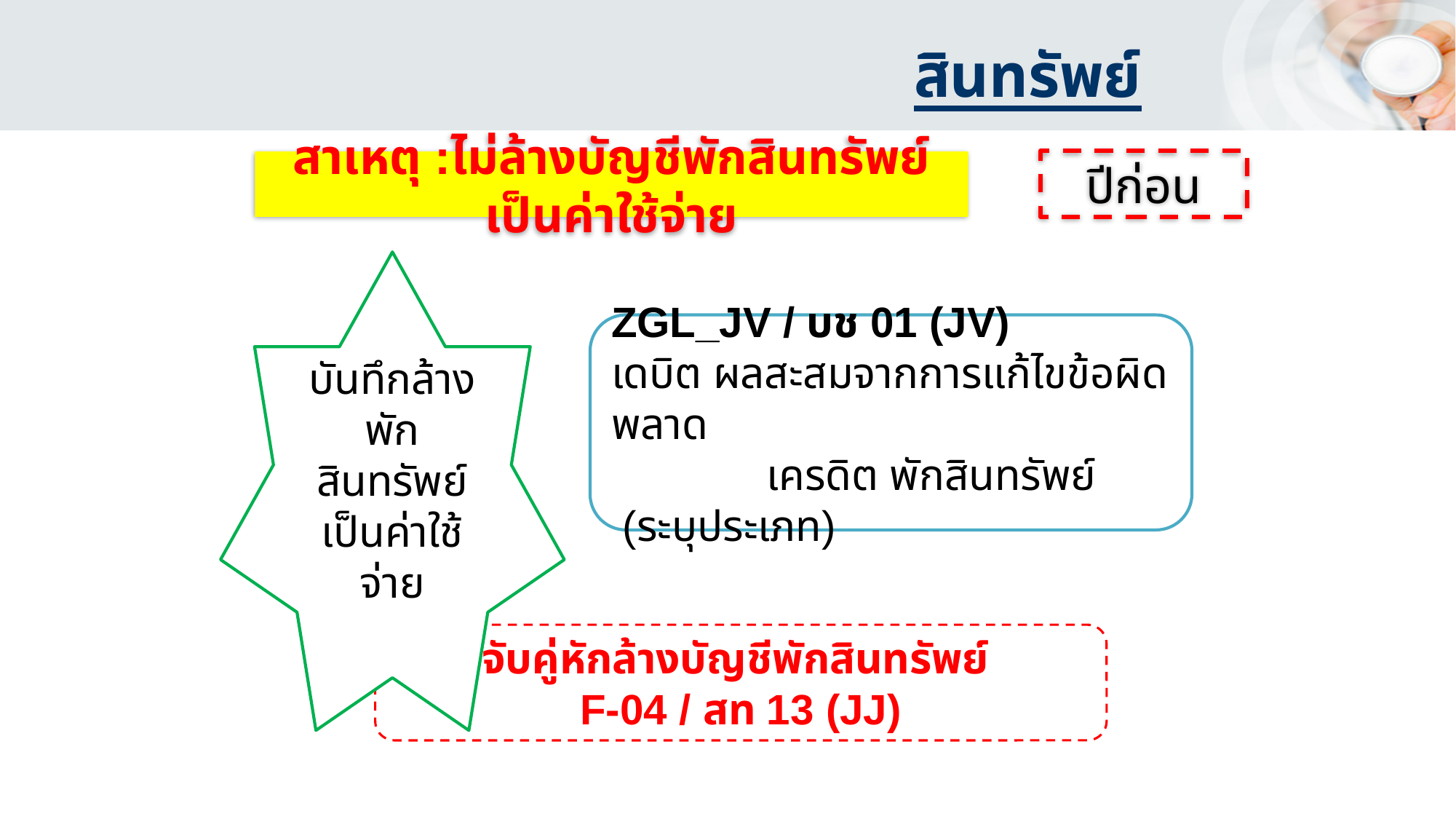

สินทรัพย์
ปีก่อน
สาเหตุ :ไม่ล้างบัญชีพักสินทรัพย์เป็นค่าใช้จ่าย
บันทึกล้าง
พักสินทรัพย์
เป็นค่าใช้จ่าย
ZGL_JV / บช 01 (JV)
เดบิต ผลสะสมจากการแก้ไขข้อผิดพลาด
              เครดิต พักสินทรัพย์ (ระบุประเภท)
จับคู่หักล้างบัญชีพักสินทรัพย์
F-04 / สท 13 (JJ)